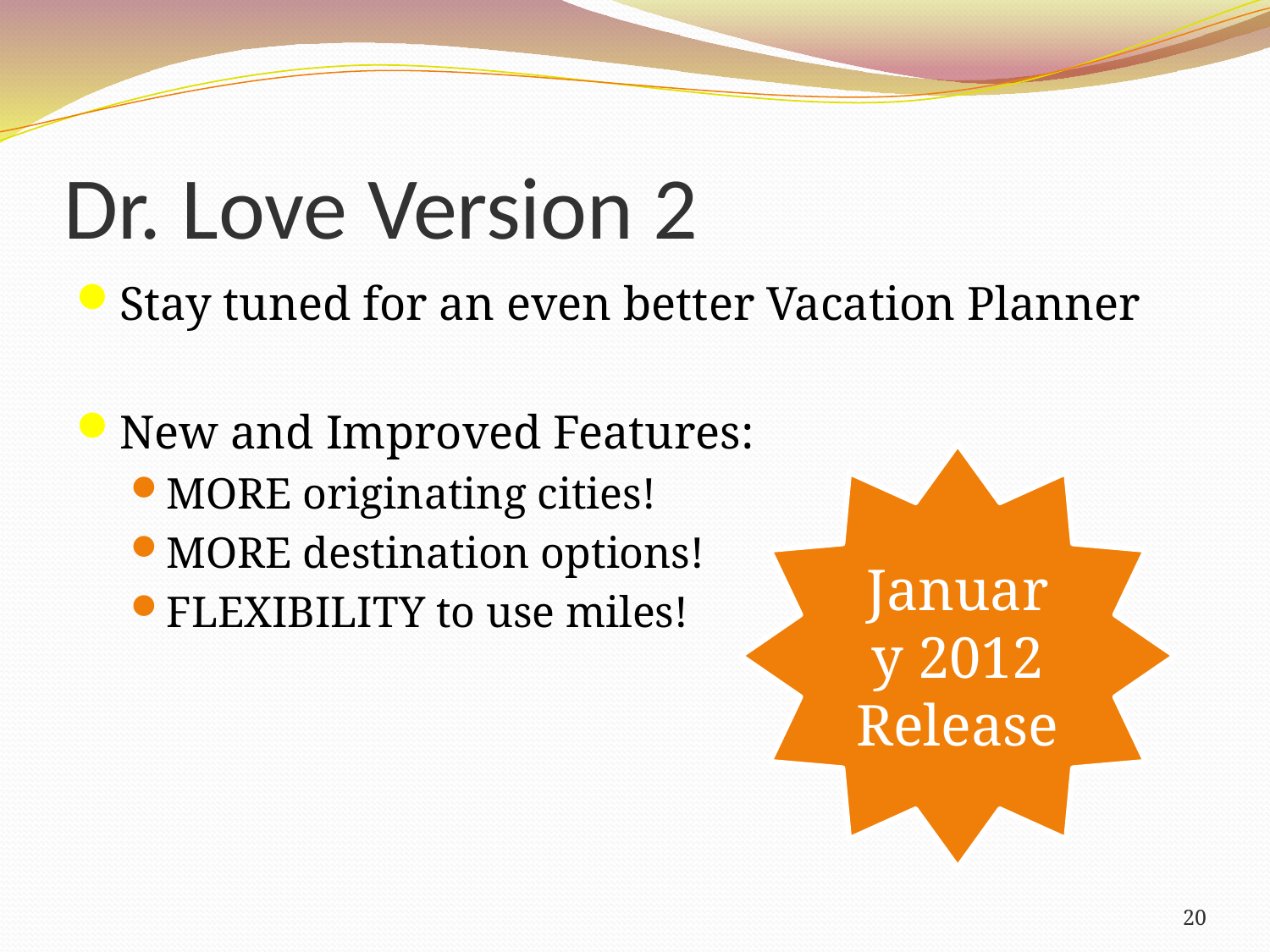

# Dr. Love Version 2
Stay tuned for an even better Vacation Planner

New and Improved Features:
MORE originating cities!
MORE destination options!
FLEXIBILITY to use miles!

January 2012 Release
20